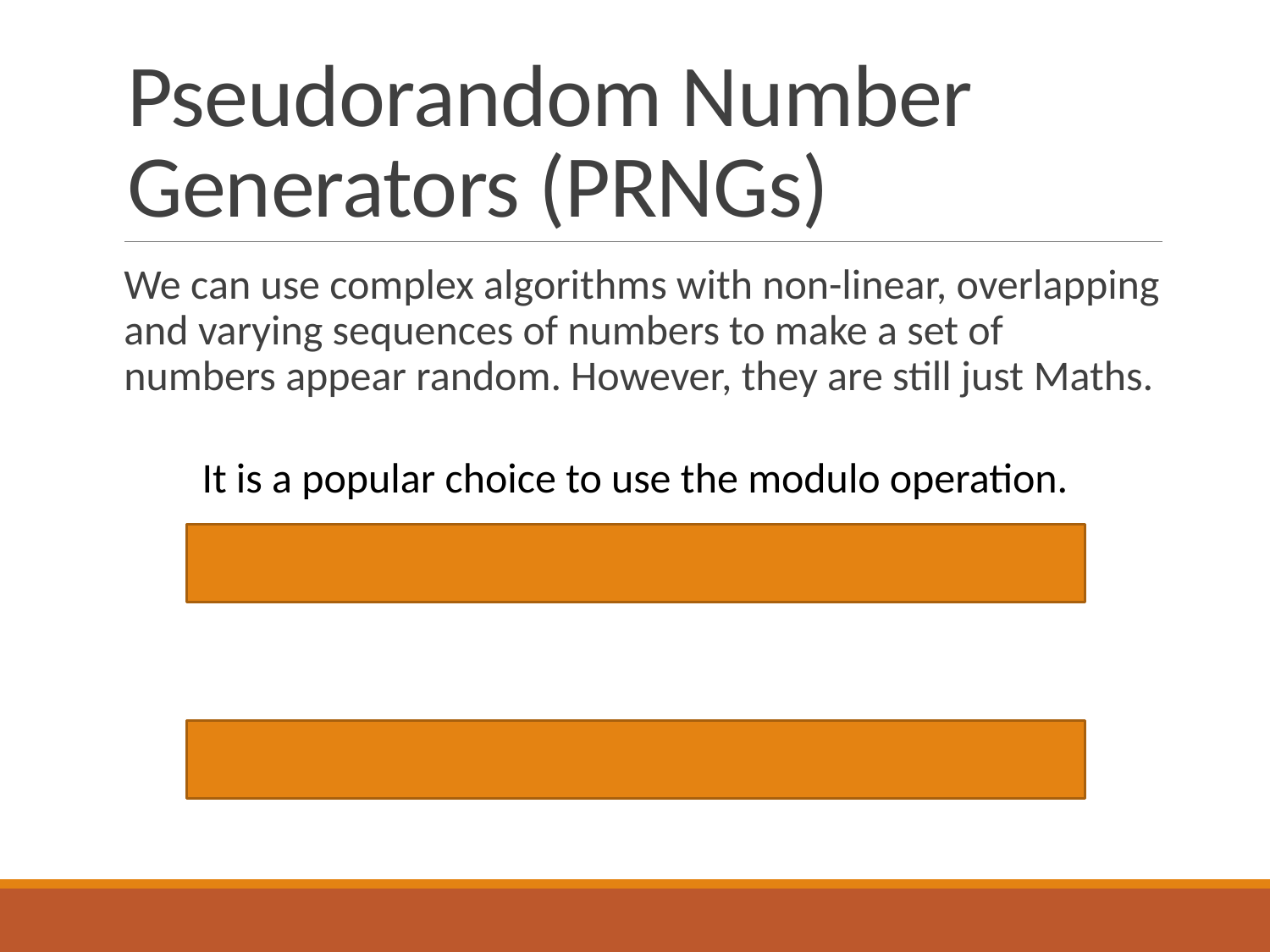

# Pseudorandom Number Generators (PRNGs)
We can use complex algorithms with non-linear, overlapping and varying sequences of numbers to make a set of numbers appear random. However, they are still just Maths.

It is a popular choice to use the modulo operation.